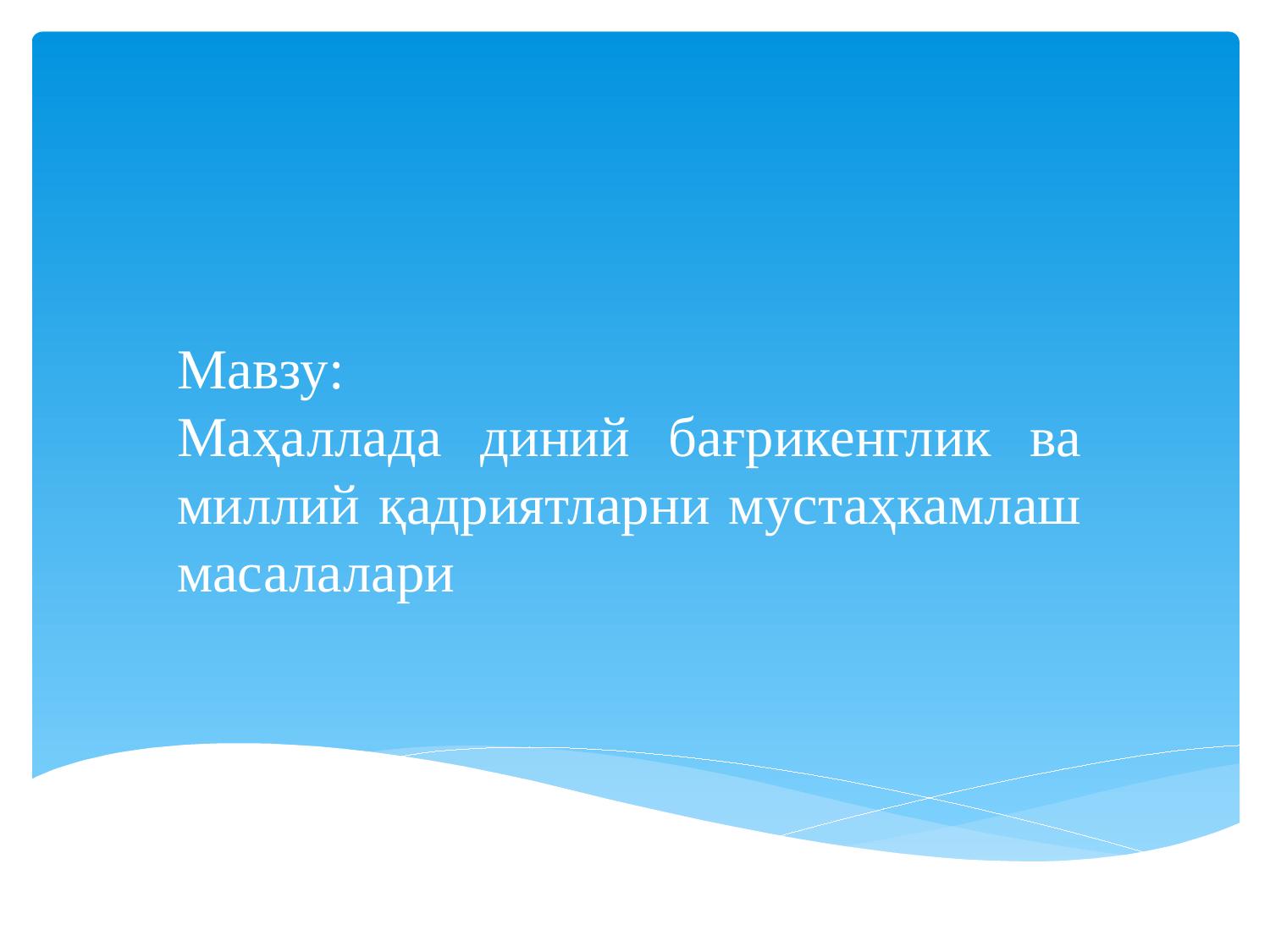

#
Мавзу:
Маҳаллада диний бағрикенглик ва миллий қадриятларни мустаҳкамлаш масалалари